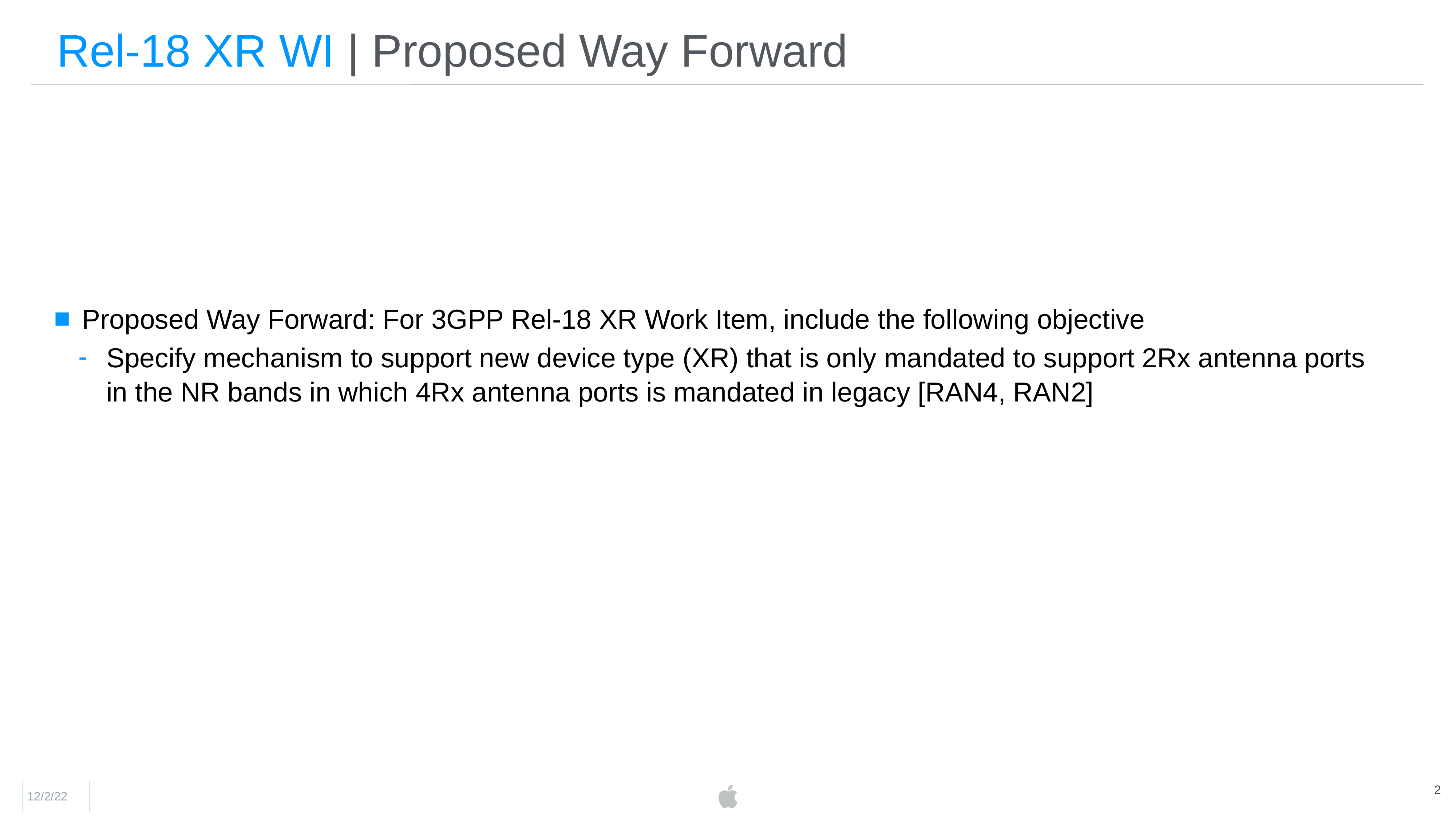

Rel-18 XR WI | Proposed Way Forward

Proposed Way Forward: For 3GPP Rel-18 XR Work Item, include the following objective
Specify mechanism to support new device type (XR) that is only mandated to support 2Rx antenna ports in the NR bands in which 4Rx antenna ports is mandated in legacy [RAN4, RAN2]
2